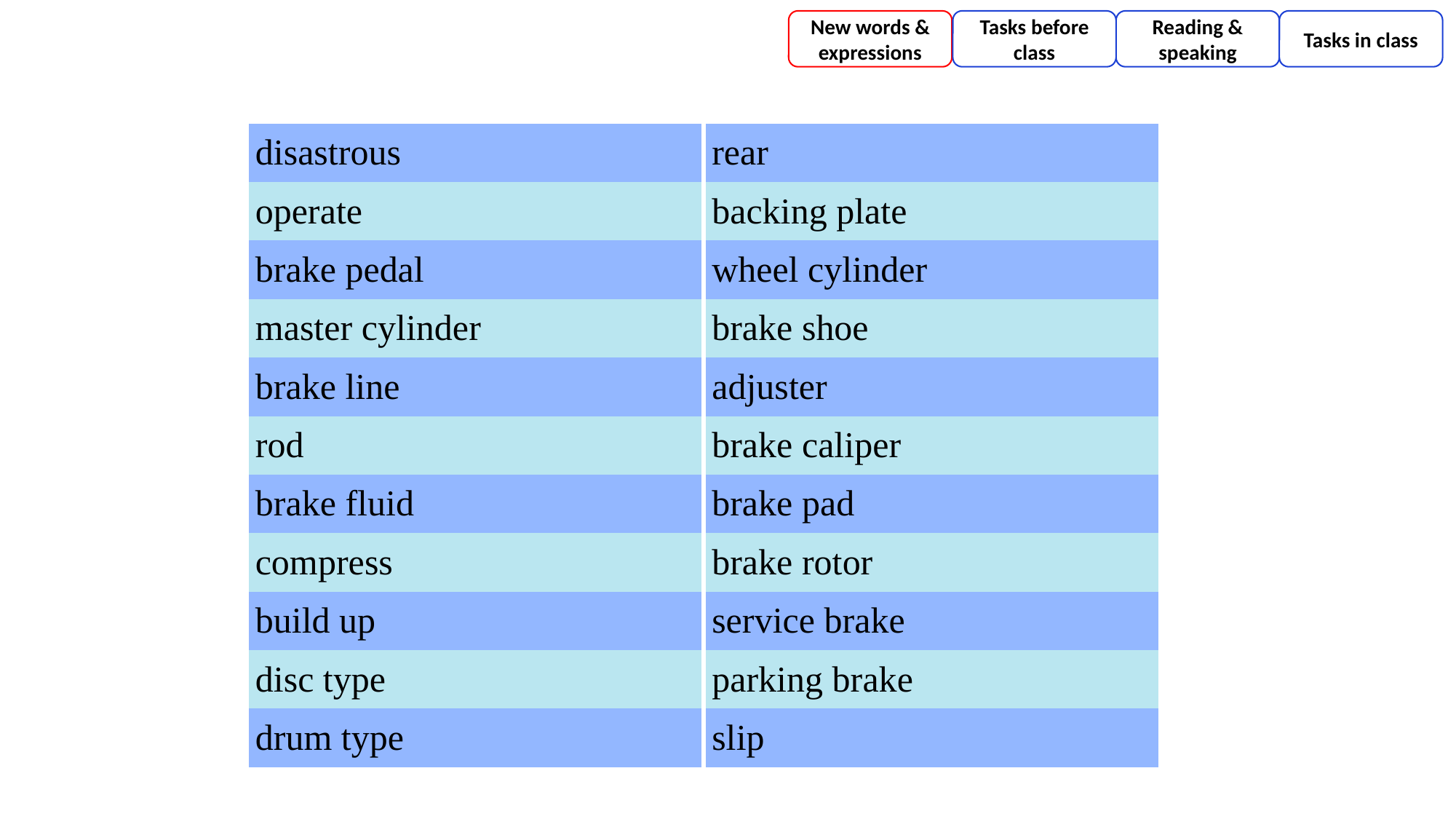

New words & expressions
Tasks before class
Reading & speaking
Tasks in class
| disastrous | rear |
| --- | --- |
| operate | backing plate |
| brake pedal | wheel cylinder |
| master cylinder | brake shoe |
| brake line | adjuster |
| rod | brake caliper |
| brake fluid | brake pad |
| compress | brake rotor |
| build up | service brake |
| disc type | parking brake |
| drum type | slip |